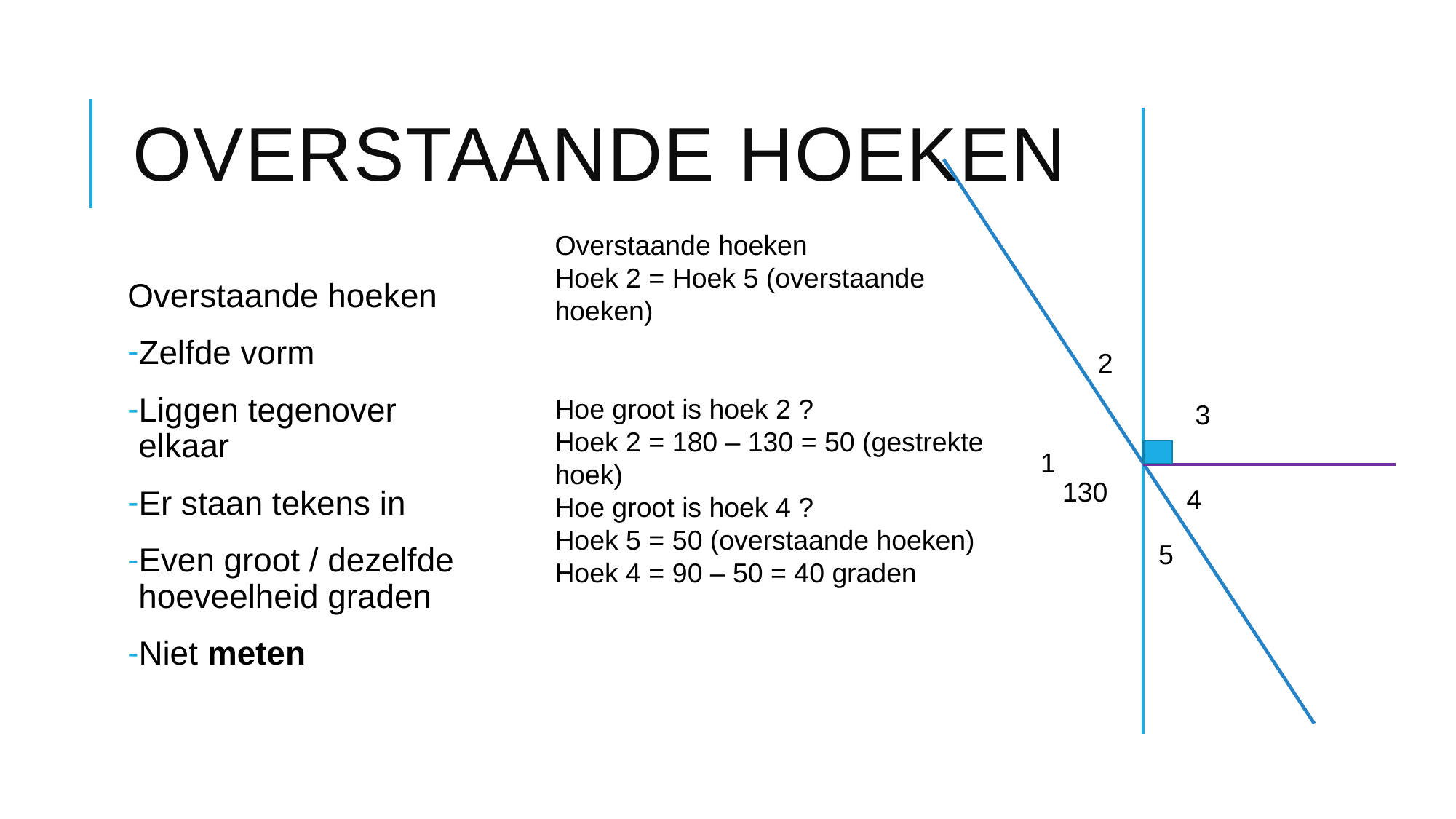

# Overstaande hoeken
Overstaande hoeken
Hoek 2 = Hoek 5 (overstaande hoeken)

Hoe groot is hoek 2 ?
Hoek 2 = 180 – 130 = 50 (gestrekte hoek)
Hoe groot is hoek 4 ?
Hoek 5 = 50 (overstaande hoeken)
Hoek 4 = 90 – 50 = 40 graden
Overstaande hoeken
Zelfde vorm
Liggen tegenover elkaar
Er staan tekens in
Even groot / dezelfde hoeveelheid graden
Niet meten
2
3
1

130
4
5